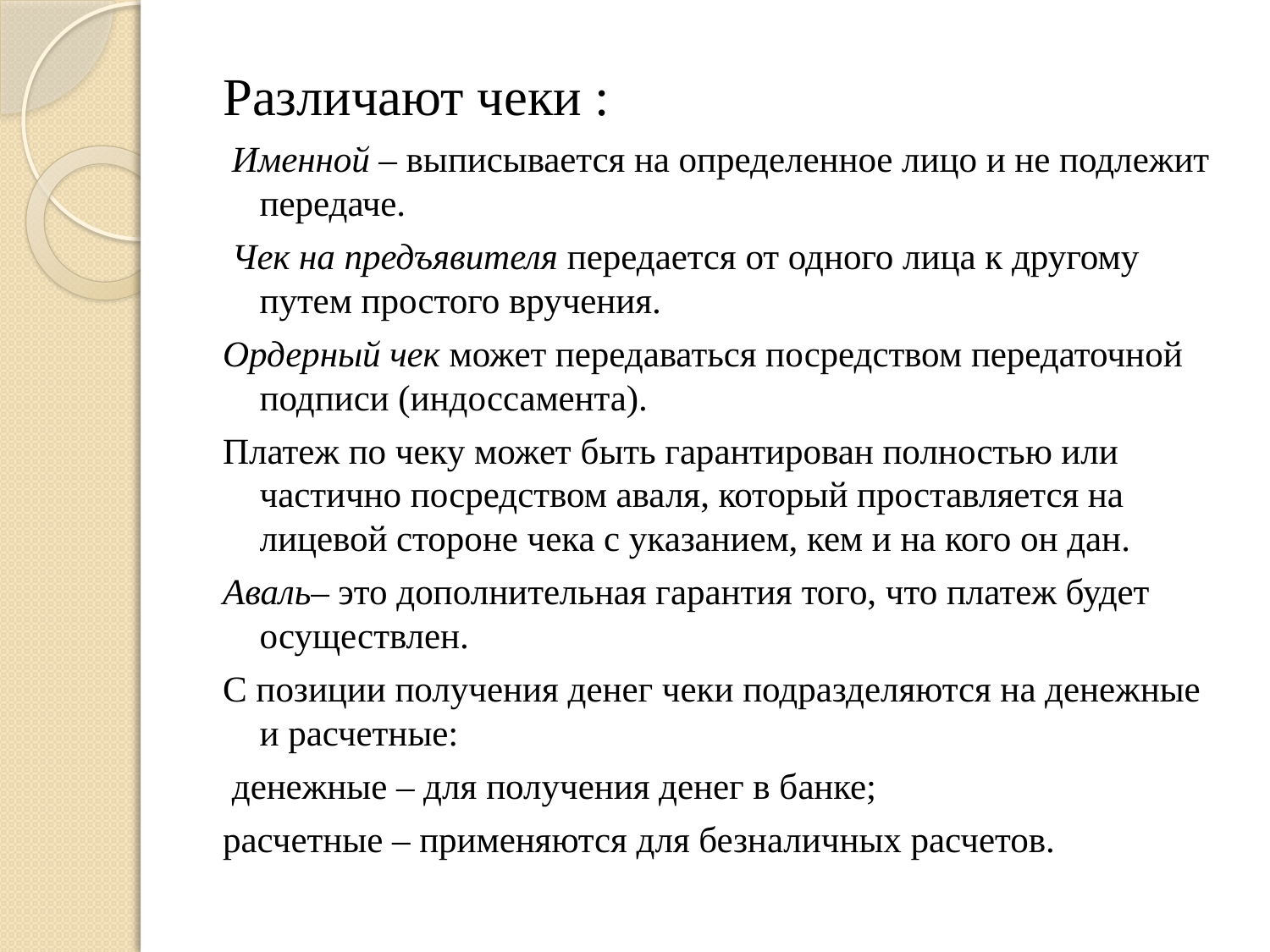

Различают чеки :
 Именной – выписывается на определенное лицо и не подлежит передаче.
 Чек на предъявителя передается от одного лица к другому путем простого вручения.
Ордерный чек может передаваться посредством передаточной подписи (индоссамента).
Платеж по чеку может быть гарантирован полностью или частично посредством аваля, который проставляется на лицевой стороне чека с указанием, кем и на кого он дан.
Аваль– это дополнительная гарантия того, что платеж будет осуществлен.
С позиции получения денег чеки подразделяются на денежные и расчетные:
 денежные – для получения денег в банке;
расчетные – применяются для безналичных расчетов.